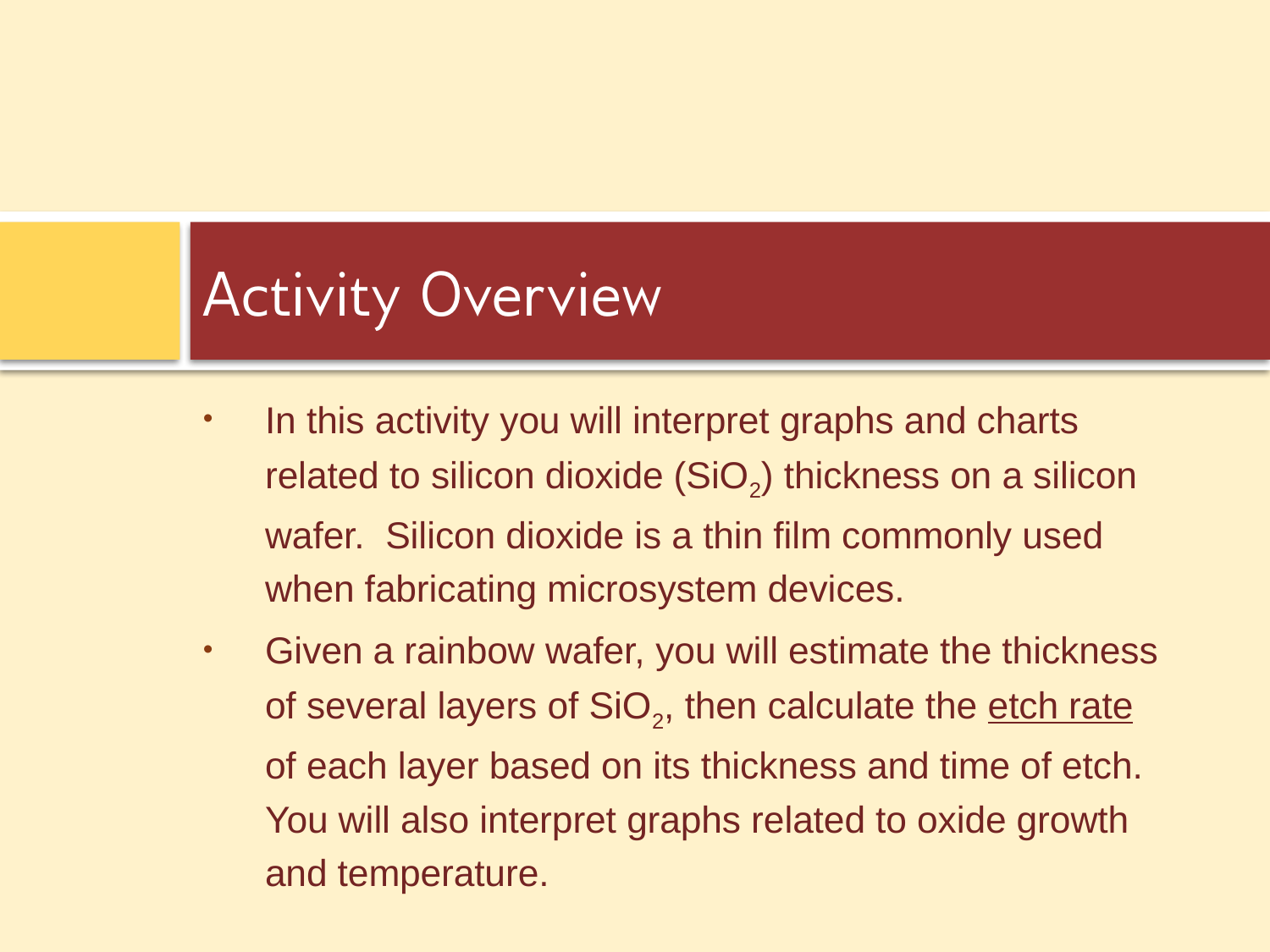

# Activity Overview
In this activity you will interpret graphs and charts related to silicon dioxide (SiO2) thickness on a silicon wafer.  Silicon dioxide is a thin film commonly used when fabricating microsystem devices.
Given a rainbow wafer, you will estimate the thickness of several layers of SiO2, then calculate the etch rate of each layer based on its thickness and time of etch.  You will also interpret graphs related to oxide growth and temperature.